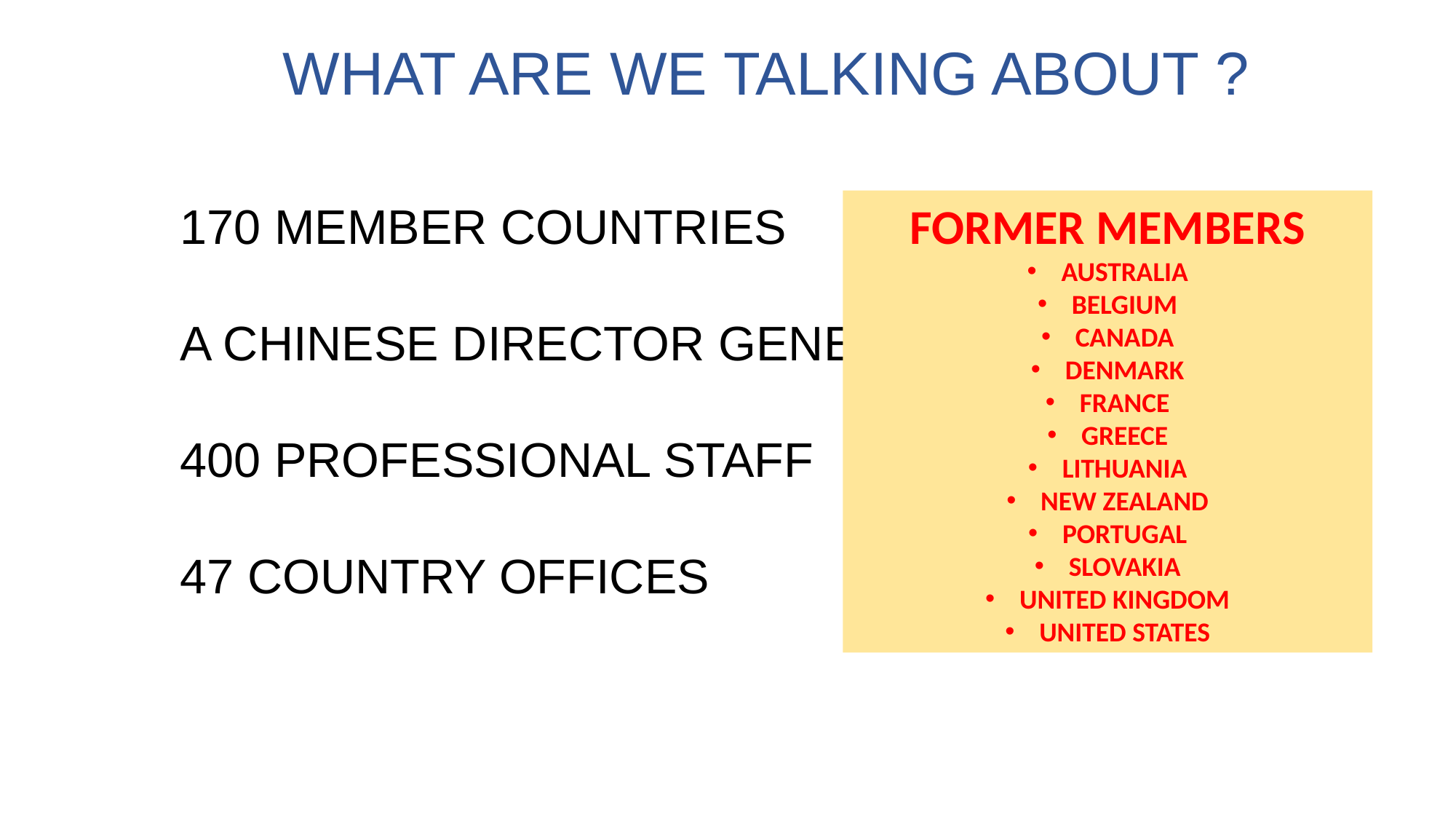

WHAT ARE WE TALKING ABOUT ?
170 MEMBER COUNTRIES

A CHINESE DIRECTOR GENERAL

400 PROFESSIONAL STAFF

47 COUNTRY OFFICES

FORMER MEMBERS
AUSTRALIA
BELGIUM
CANADA
DENMARK
FRANCE
GREECE
LITHUANIA
NEW ZEALAND
PORTUGAL
SLOVAKIA
UNITED KINGDOM
UNITED STATES